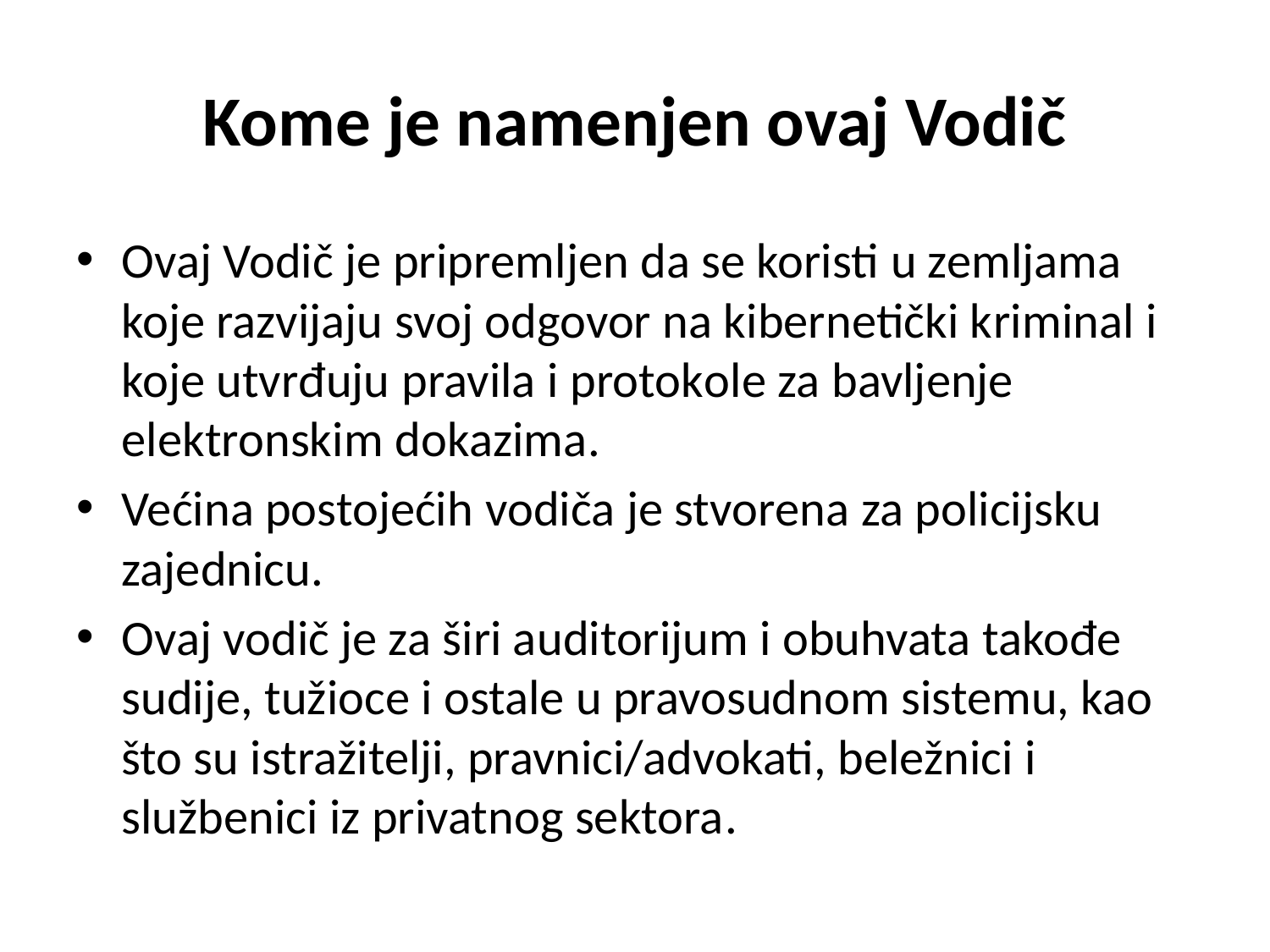

# Kome je namenjen ovaj Vodič
Ovaj Vodič je pripremljen da se koristi u zemljama koje razvijaju svoj odgovor na kibernetički kriminal i koje utvrđuju pravila i protokole za bavljenje elektronskim dokazima.
Većina postojećih vodiča je stvorena za policijsku zajednicu.
Ovaj vodič je za širi auditorijum i obuhvata takođe sudije, tužioce i ostale u pravosudnom sistemu, kao što su istražitelji, pravnici/advokati, beležnici i službenici iz privatnog sektora.